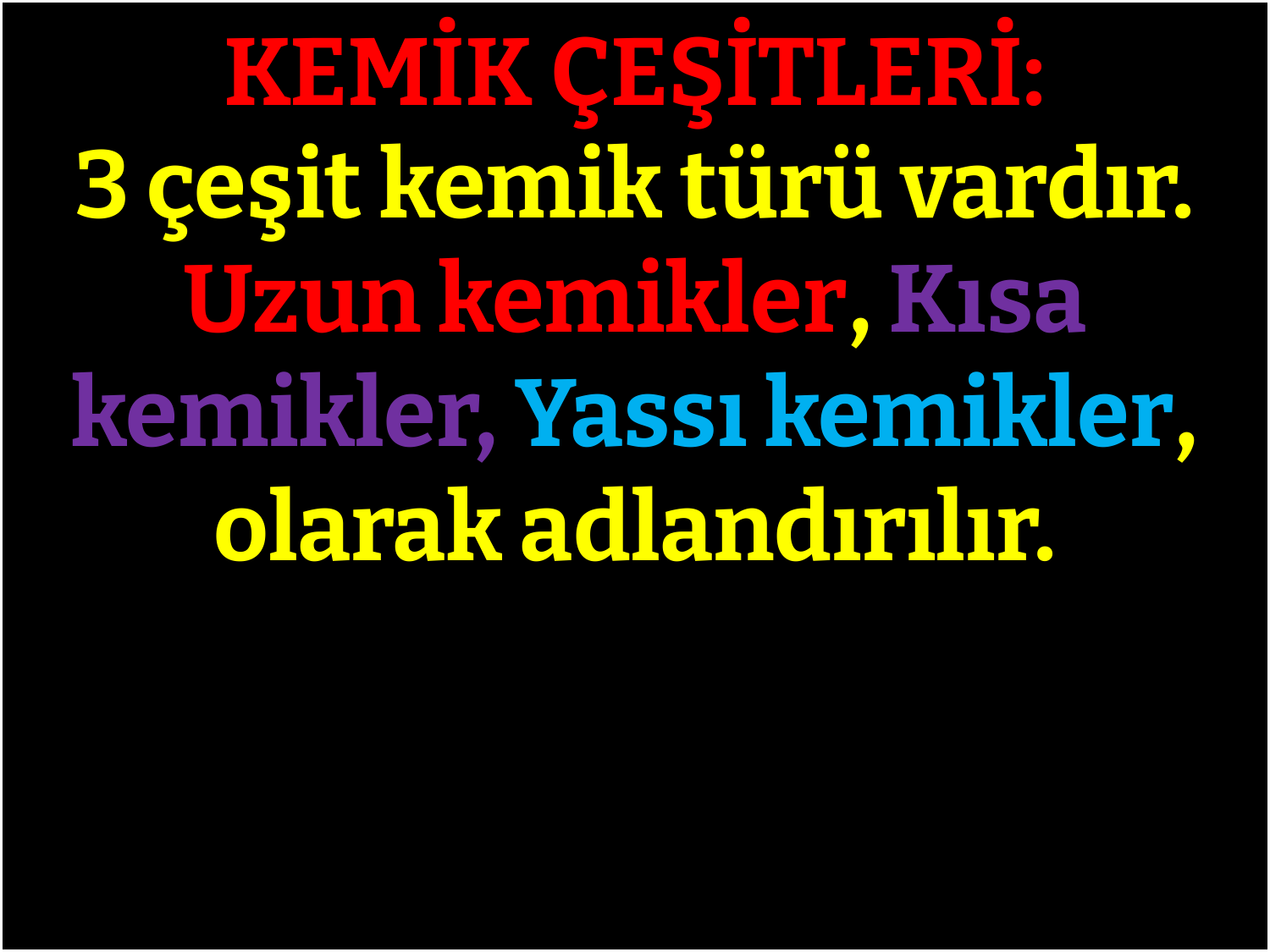

KEMİK ÇEŞİTLERİ:
3 çeşit kemik türü vardır. Uzun kemikler, Kısa kemikler, Yassı kemikler, olarak adlandırılır.
#